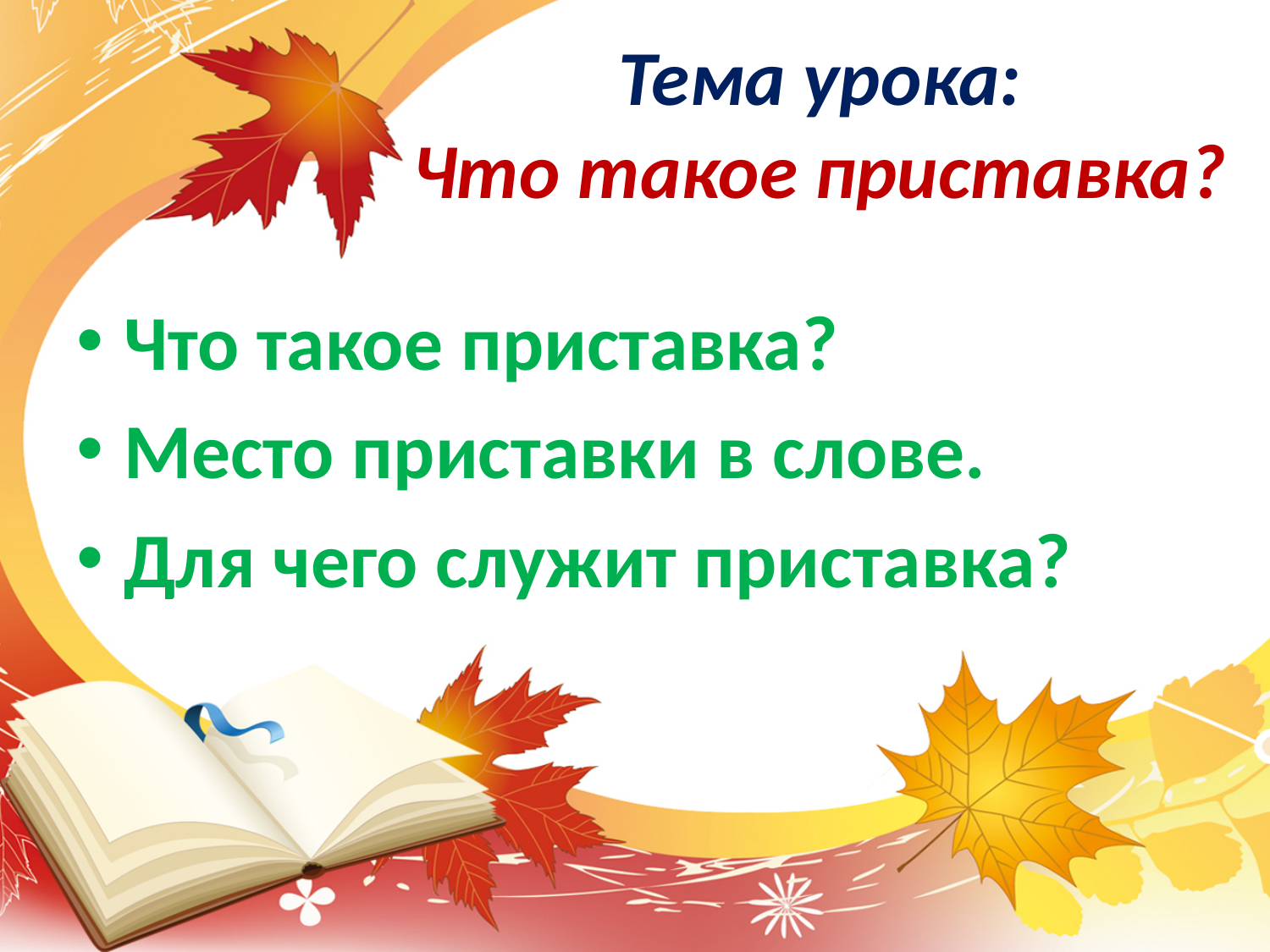

# Тема урока: Что такое приставка?
Что такое приставка?
Место приставки в слове.
Для чего служит приставка?